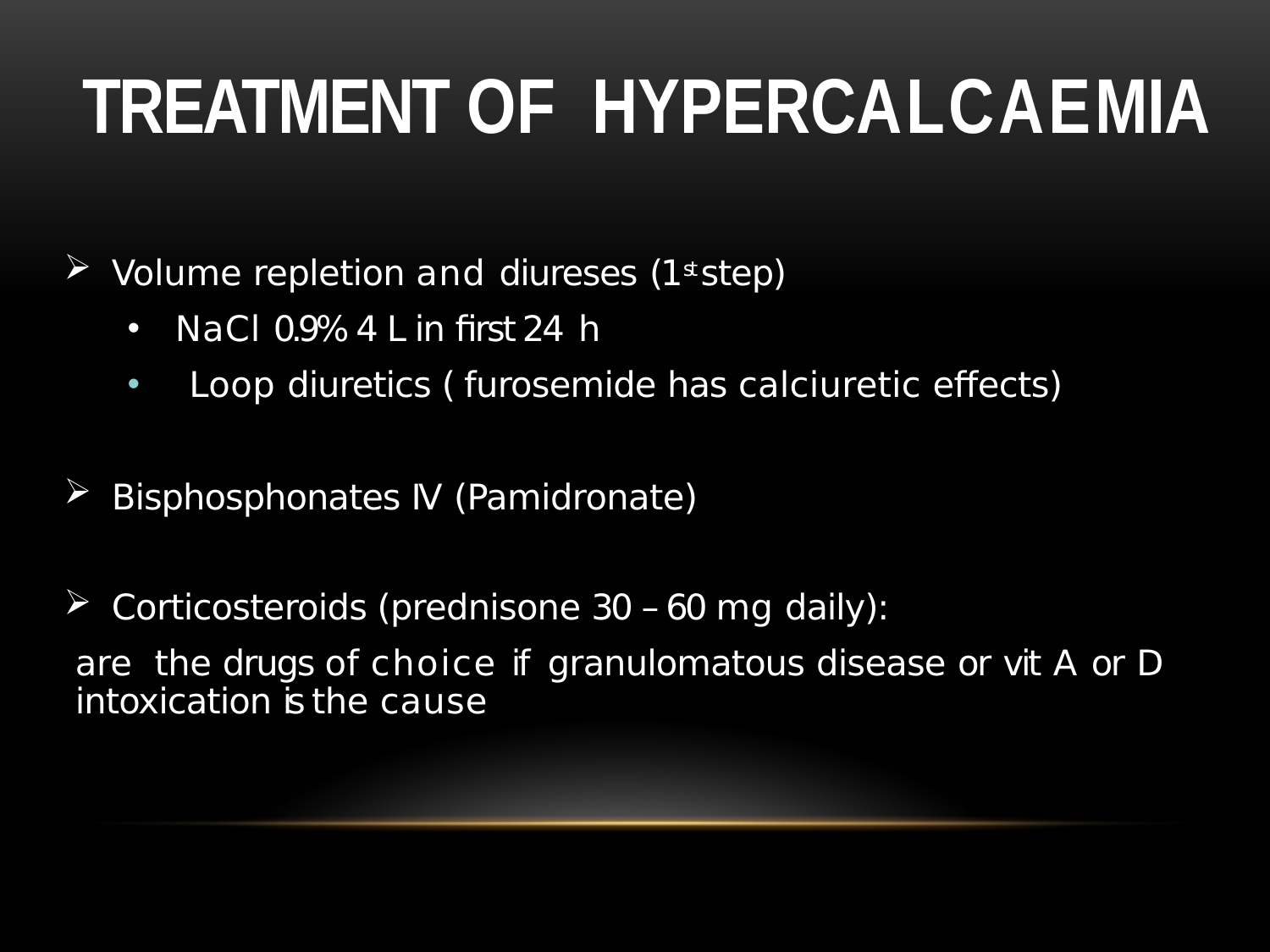

# Treatment of  Hypercalcaemia
Volume repletion and diureses (1st step)
NaCl 0.9% 4 L in first 24 h
 Loop diuretics ( furosemide has calciuretic effects)

Bisphosphonates IV (Pamidronate)

Corticosteroids (prednisone 30 – 60 mg daily):
 are  the drugs of choice if  granulomatous disease or vit A or D  intoxication is the cause